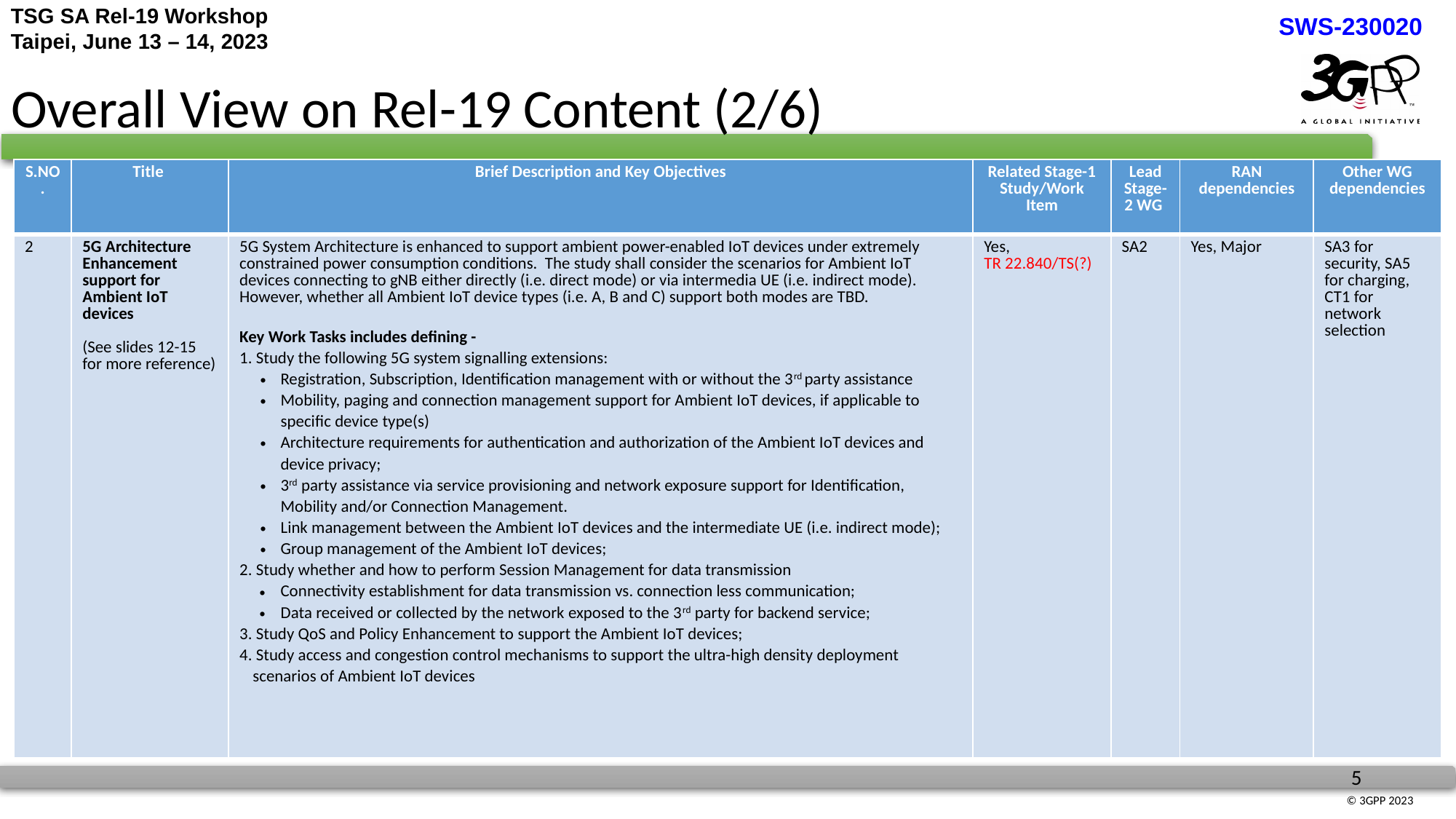

# Overall View on Rel-19 Content (2/6)
| S.NO. | Title | Brief Description and Key Objectives | Related Stage-1 Study/Work Item | Lead Stage-2 WG | RAN dependencies | Other WG dependencies |
| --- | --- | --- | --- | --- | --- | --- |
| 2 | 5G Architecture Enhancement support for Ambient IoT devices (See slides 12-15 for more reference) | 5G System Architecture is enhanced to support ambient power-enabled IoT devices under extremely constrained power consumption conditions. The study shall consider the scenarios for Ambient IoT devices connecting to gNB either directly (i.e. direct mode) or via intermedia UE (i.e. indirect mode). However, whether all Ambient IoT device types (i.e. A, B and C) support both modes are TBD. Key Work Tasks includes defining - 1. Study the following 5G system signalling extensions: Registration, Subscription, Identification management with or without the 3rd party assistance Mobility, paging and connection management support for Ambient IoT devices, if applicable to specific device type(s) Architecture requirements for authentication and authorization of the Ambient IoT devices and device privacy; 3rd party assistance via service provisioning and network exposure support for Identification, Mobility and/or Connection Management. Link management between the Ambient IoT devices and the intermediate UE (i.e. indirect mode); Group management of the Ambient IoT devices; 2. Study whether and how to perform Session Management for data transmission Connectivity establishment for data transmission vs. connection less communication; Data received or collected by the network exposed to the 3rd party for backend service; 3. Study QoS and Policy Enhancement to support the Ambient IoT devices; 4. Study access and congestion control mechanisms to support the ultra-high density deployment scenarios of Ambient IoT devices | Yes, TR 22.840/TS(?) | SA2 | Yes, Major | SA3 for security, SA5 for charging, CT1 for network selection |